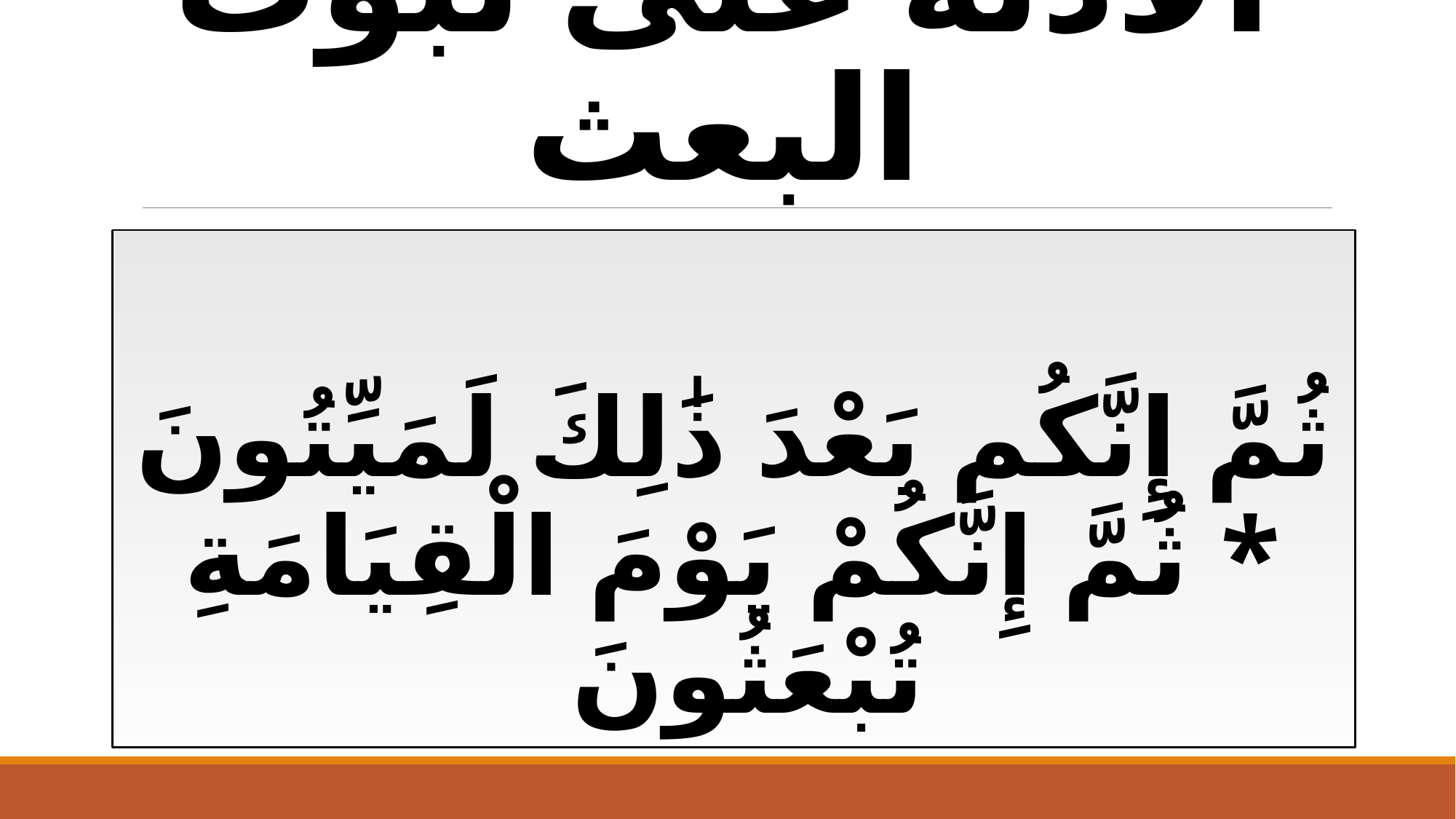

# الأدلة على ثبوت البعث

ثُمَّ إِنَّكُم بَعْدَ ذَٰلِكَ لَمَيِّتُونَ * ثُمَّ إِنَّكُمْ يَوْمَ الْقِيَامَةِ تُبْعَثُونَ